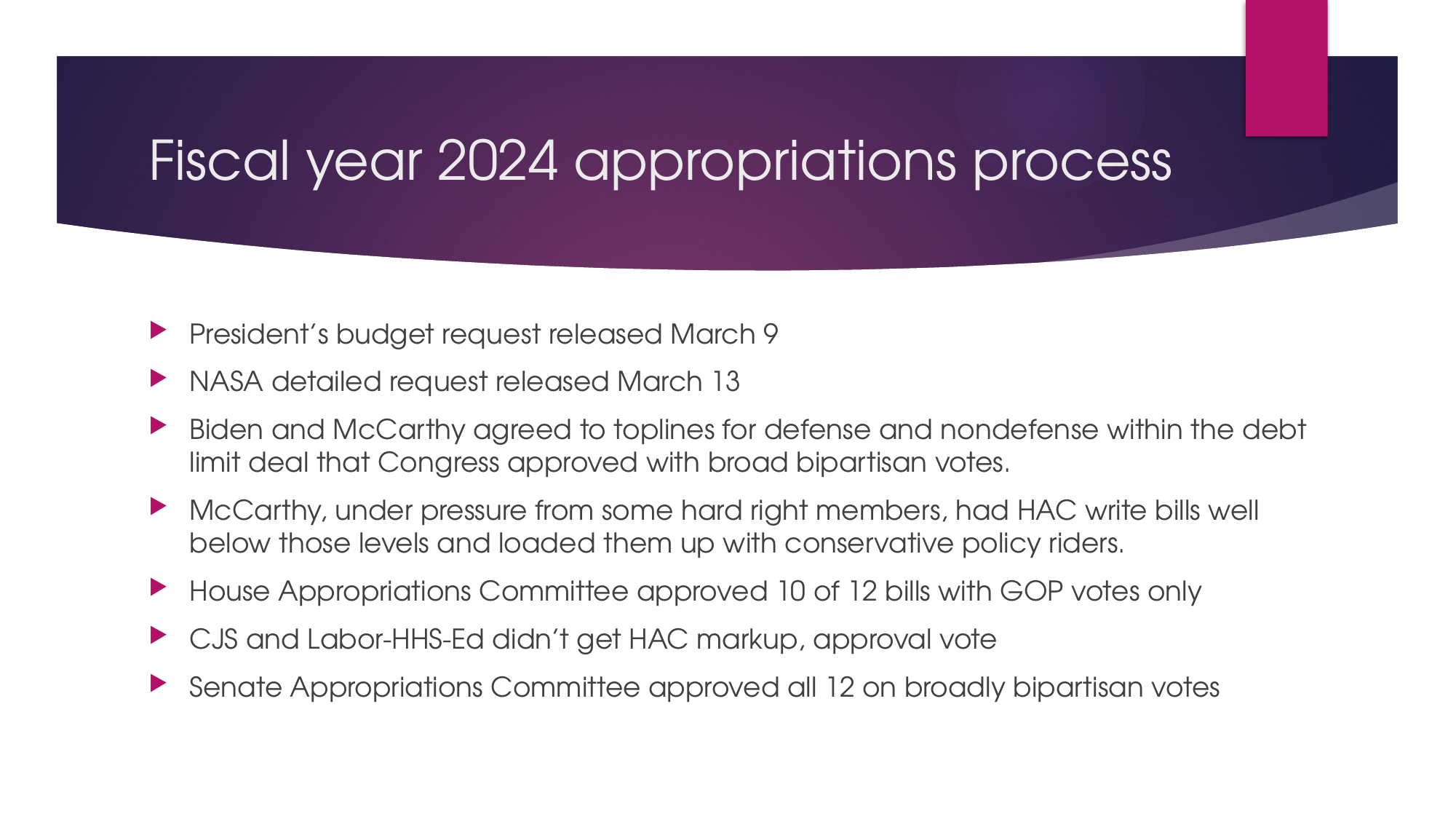

# Fiscal year 2024 appropriations process
President’s budget request released March 9
NASA detailed request released March 13
Biden and McCarthy agreed to toplines for defense and nondefense within the debt limit deal that Congress approved with broad bipartisan votes.
McCarthy, under pressure from some hard right members, had HAC write bills well below those levels and loaded them up with conservative policy riders.
House Appropriations Committee approved 10 of 12 bills with GOP votes only
CJS and Labor-HHS-Ed didn’t get HAC markup, approval vote
Senate Appropriations Committee approved all 12 on broadly bipartisan votes